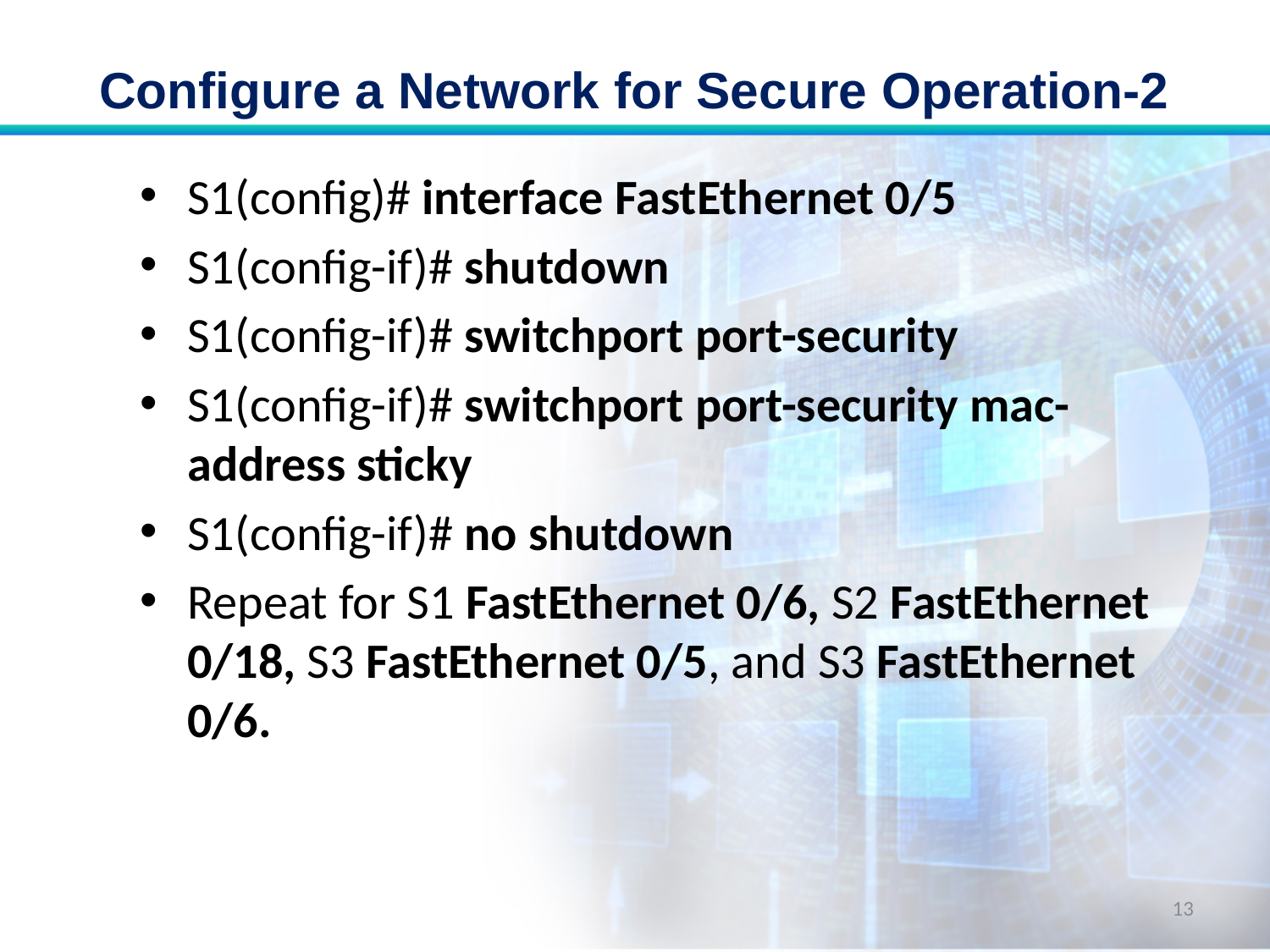

# Configure a Network for Secure Operation-2
S1(config)# interface FastEthernet 0/5
S1(config-if)# shutdown
S1(config-if)# switchport port-security
S1(config-if)# switchport port-security mac-address sticky
S1(config-if)# no shutdown
Repeat for S1 FastEthernet 0/6, S2 FastEthernet 0/18, S3 FastEthernet 0/5, and S3 FastEthernet 0/6.

13